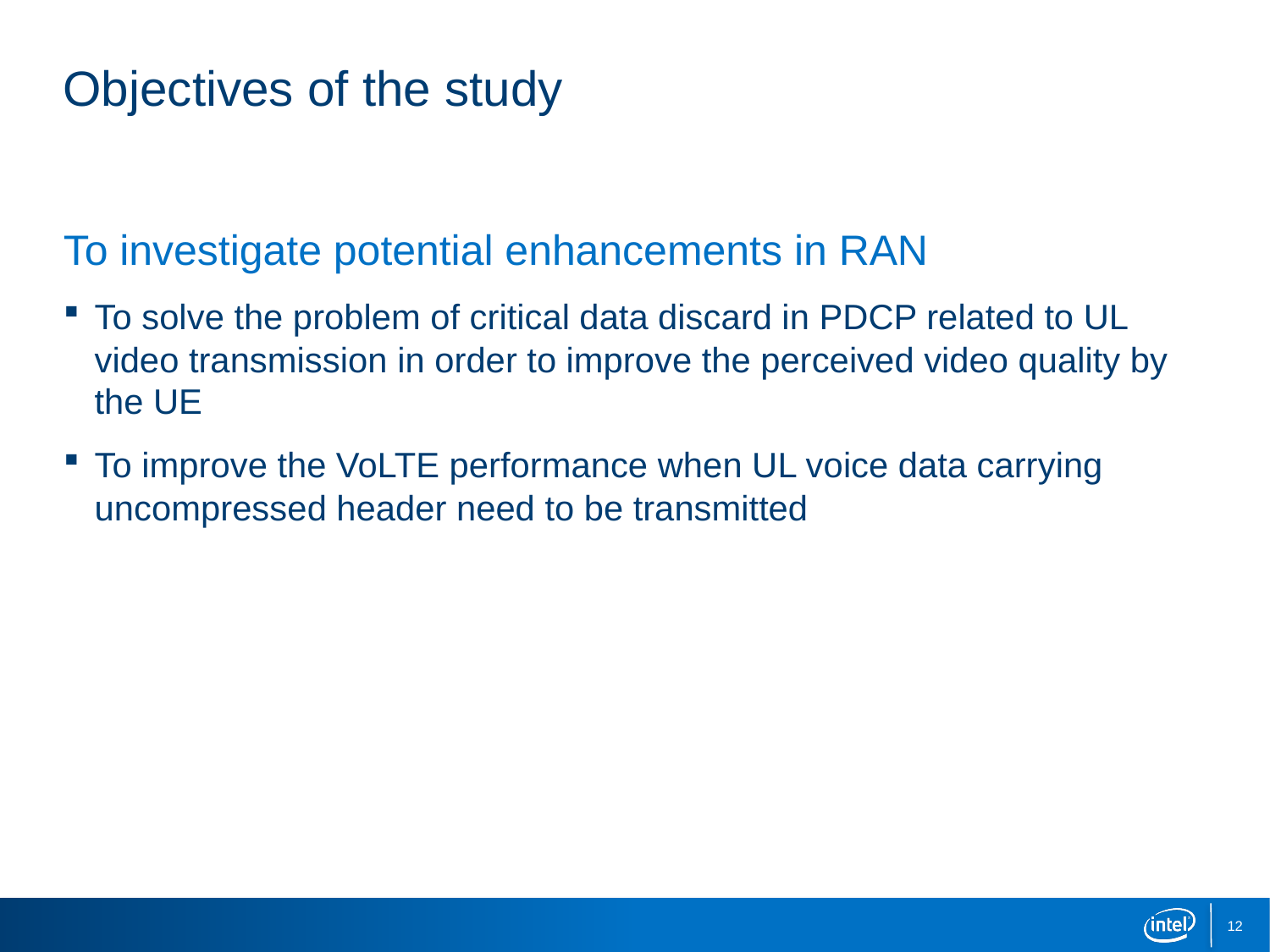

# Objectives of the study
To investigate potential enhancements in RAN
To solve the problem of critical data discard in PDCP related to UL video transmission in order to improve the perceived video quality by the UE
To improve the VoLTE performance when UL voice data carrying uncompressed header need to be transmitted

12